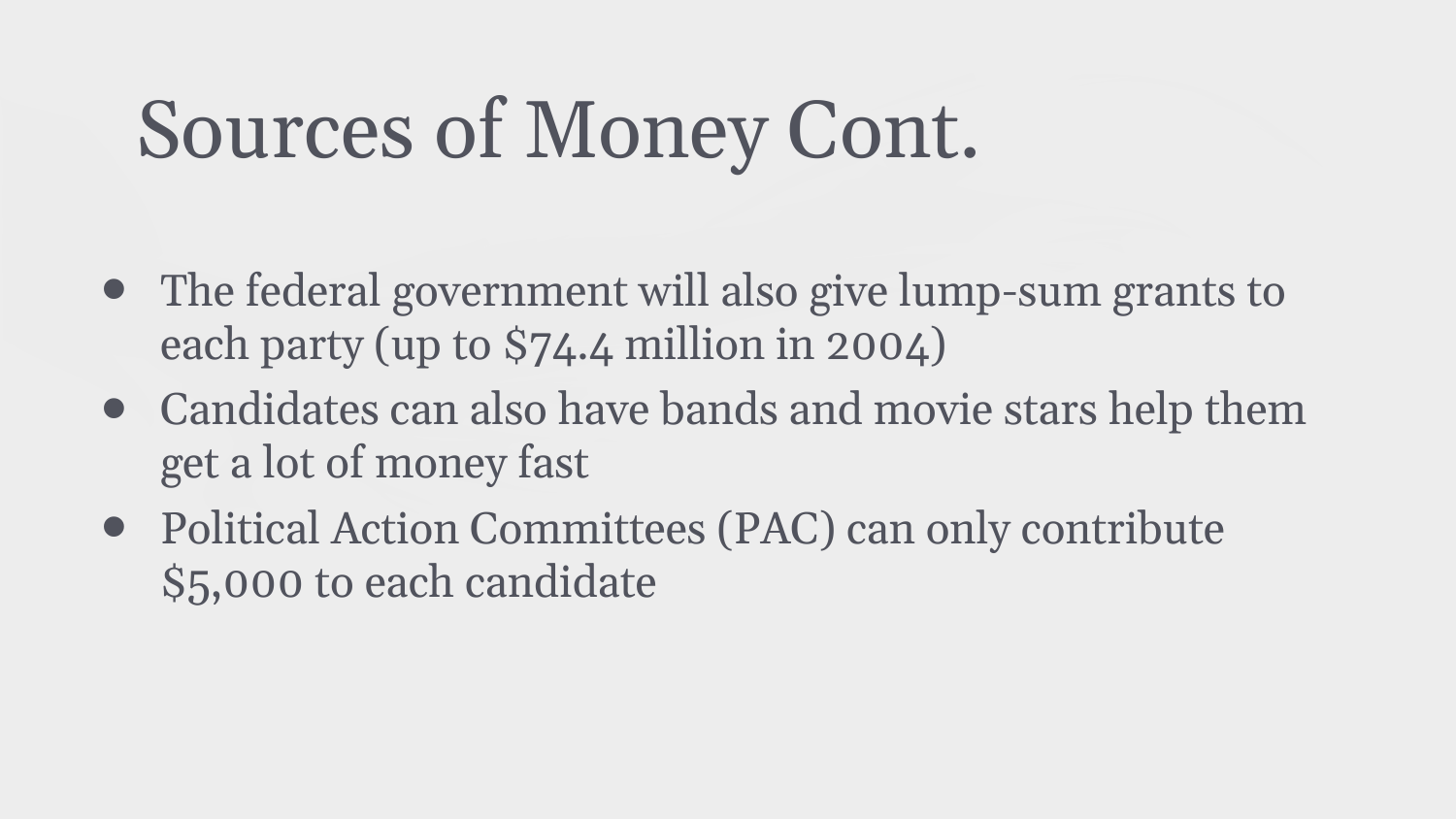

# Sources of Money Cont.
The federal government will also give lump-sum grants to each party (up to $74.4 million in 2004)
Candidates can also have bands and movie stars help them get a lot of money fast
Political Action Committees (PAC) can only contribute $5,000 to each candidate